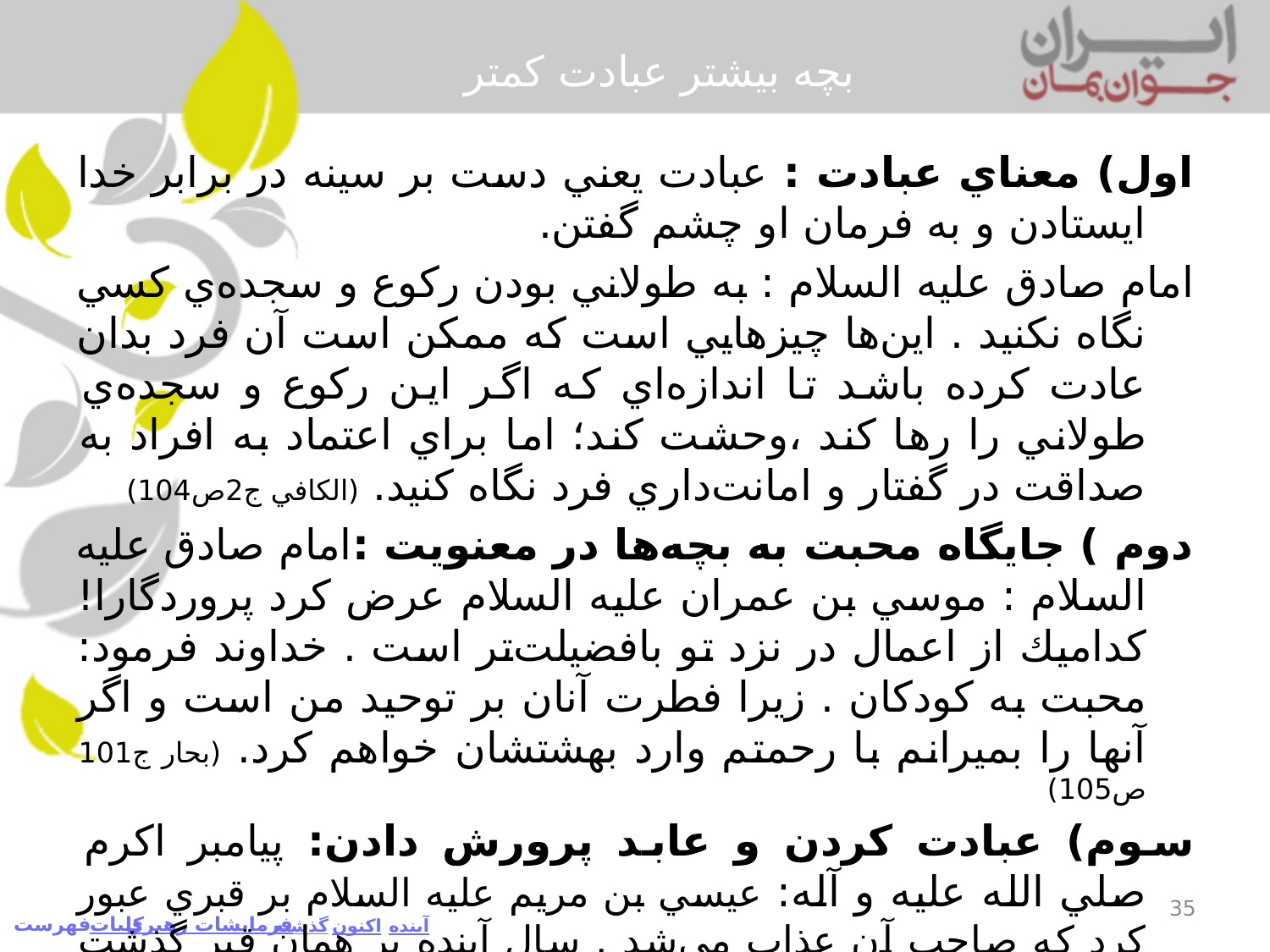

# بچه بيشتر عبادت كمتر
اول) معناي عبادت : عبادت يعني دست بر سينه در برابر خدا ايستادن و به فرمان او چشم گفتن.
	امام صادق عليه السلام : به طولاني بودن ركوع و سجده‌ي كسي نگاه نكنيد . اين‌ها چيزهايي است كه ممكن است آن فرد بدان عادت كرده باشد تا اندازه‌اي كه اگر اين ركوع و سجده‌ي طولاني را رها كند ،‌وحشت كند؛ اما براي اعتماد به افراد به صداقت در گفتار و امانت‌داري فرد نگاه كنيد. (الكافي ج2ص104)
دوم ) جايگاه محبت به بچه‌ها در معنويت :	امام صادق عليه السلام : موسي بن عمران عليه السلام عرض كرد پروردگارا! كداميك از اعمال در نزد تو بافضيلت‌تر است . خداوند فرمود: محبت به كودكان . زيرا فطرت آنان بر توحيد من است و اگر آنها را بميرانم با رحمتم وارد بهشتشان خواهم كرد. (بحار ج101 ص105)
سوم) عبادت كردن و عابد پرورش دادن: پيامبر اكرم صلي الله عليه و آله: عيسي بن مريم عليه السلام بر قبري عبور كرد كه صاحب آن عذاب مي‌شد . سال آينده بر همان قبر گذشت اما ديگر صاحب آن عذاب نمي شود. عرض كرد خداوندا سال گذشته بر اين قبر عبور كردم و صاحبش عذاب مي‌شد اما امسال كه بر آن گذشتم صاحبش عذابش نمي‌شد . خداوند به او وحي فرمود: فرزندي صالح او را دريافت و راهي را درست كرد و يتيمي را پناه داد و من او را به جهت كاري كه فرزندش انجام داده بود بخشيدم(كافي ج6ص3)
35